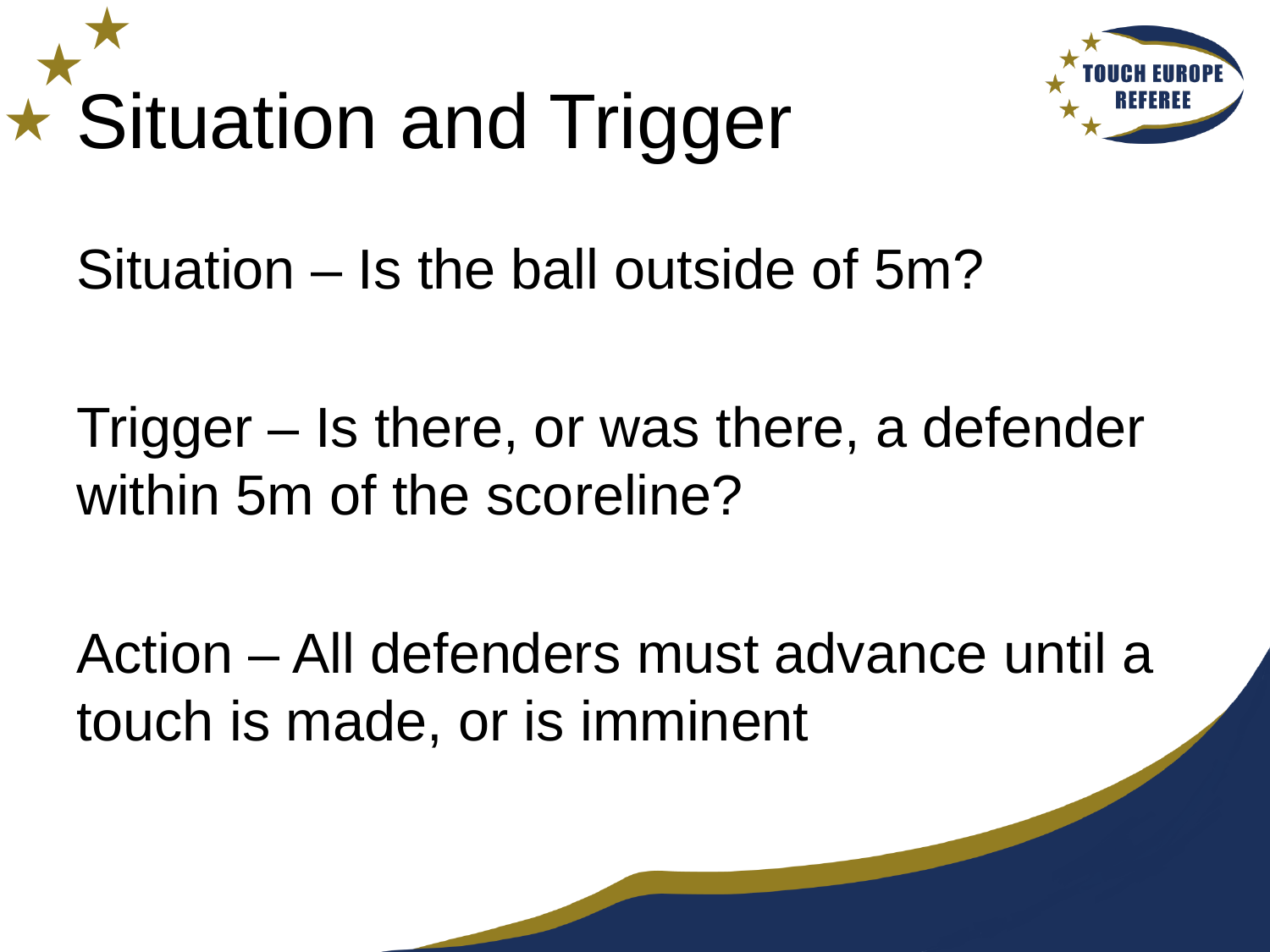

# Situation and Trigger
Situation – Is the ball outside of 5m?

Trigger – Is there, or was there, a defender within 5m of the scoreline?

Action – All defenders must advance until a touch is made, or is imminent